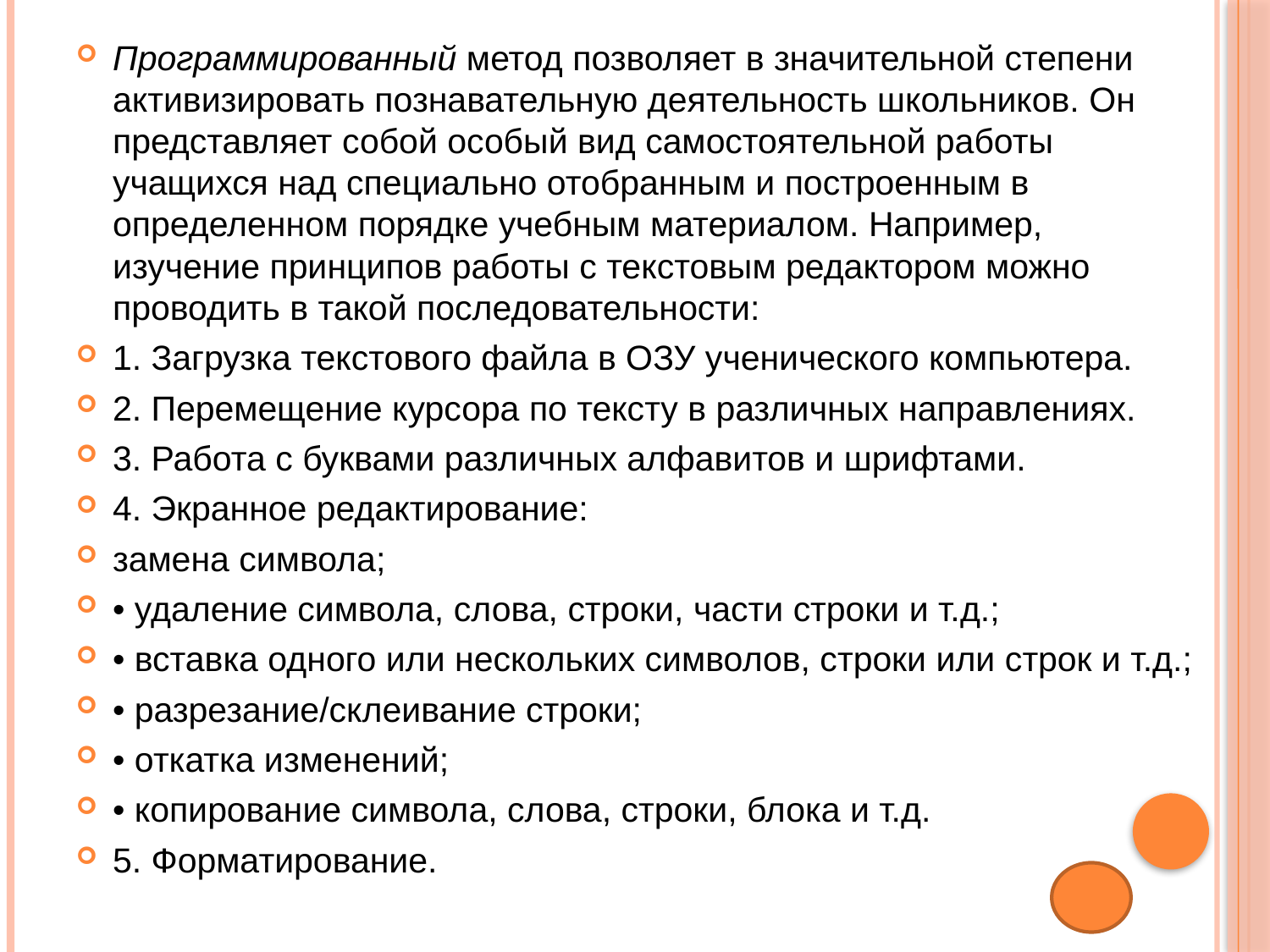

Программированный метод позволяет в значительной степени активизировать познавательную деятельность школьников. Он представляет собой особый вид самостоятельной работы учащихся над специально отобранным и построенным в определенном порядке учебным материалом. Например, изучение принципов работы с текстовым редактором можно проводить в такой последовательности:
1. Загрузка текстового файла в ОЗУ ученического компьютера.
2. Перемещение курсора по тексту в различных направлениях.
3. Работа с буквами различных алфавитов и шрифтами.
4. Экранное редактирование:
замена символа;
• удаление символа, слова, строки, части строки и т.д.;
• вставка одного или нескольких символов, строки или строк и т.д.;
• разрезание/склеивание строки;
• откатка изменений;
• копирование символа, слова, строки, блока и т.д.
5. Форматирование.